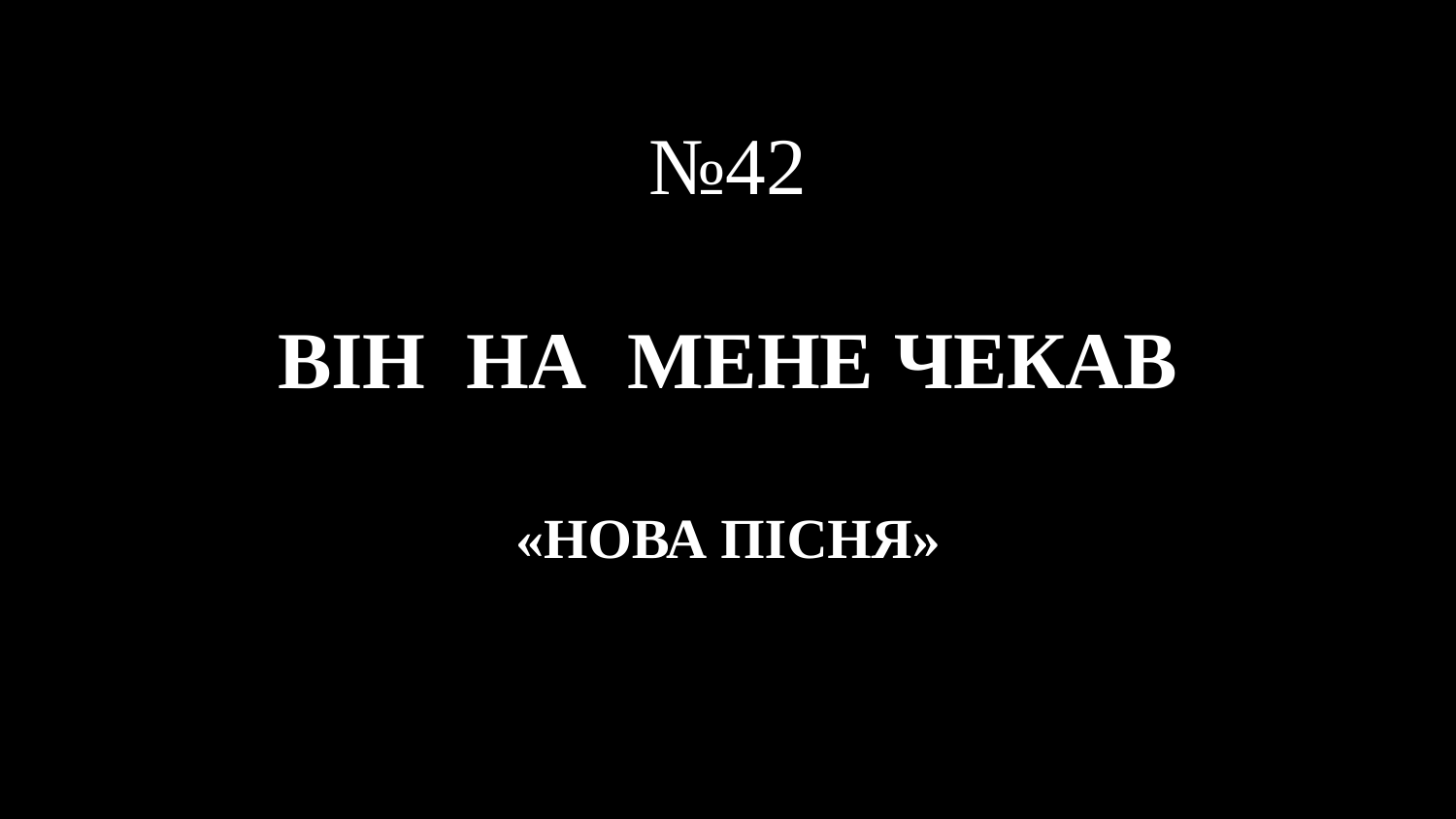

# №42 ВІН  НА  МЕНЕ ЧЕКАВ «НОВА ПІСНЯ»